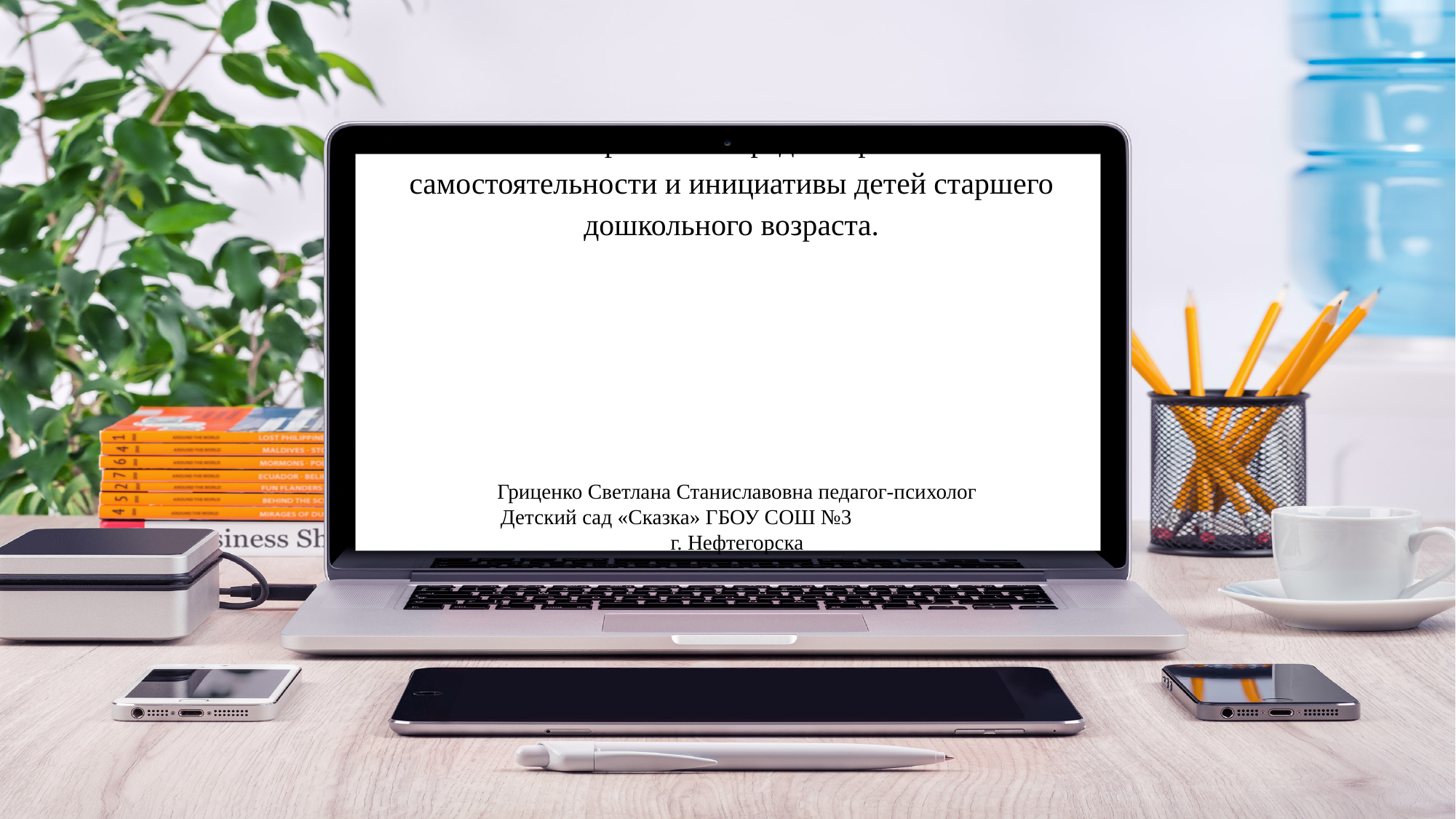

Сказкотерапия как средство развития самостоятельности и инициативы детей старшего дошкольного возраста.
Гриценко Светлана Станиславовна педагог-психолог Детский сад «Сказка» ГБОУ СОШ №3                        г. Нефтегорска